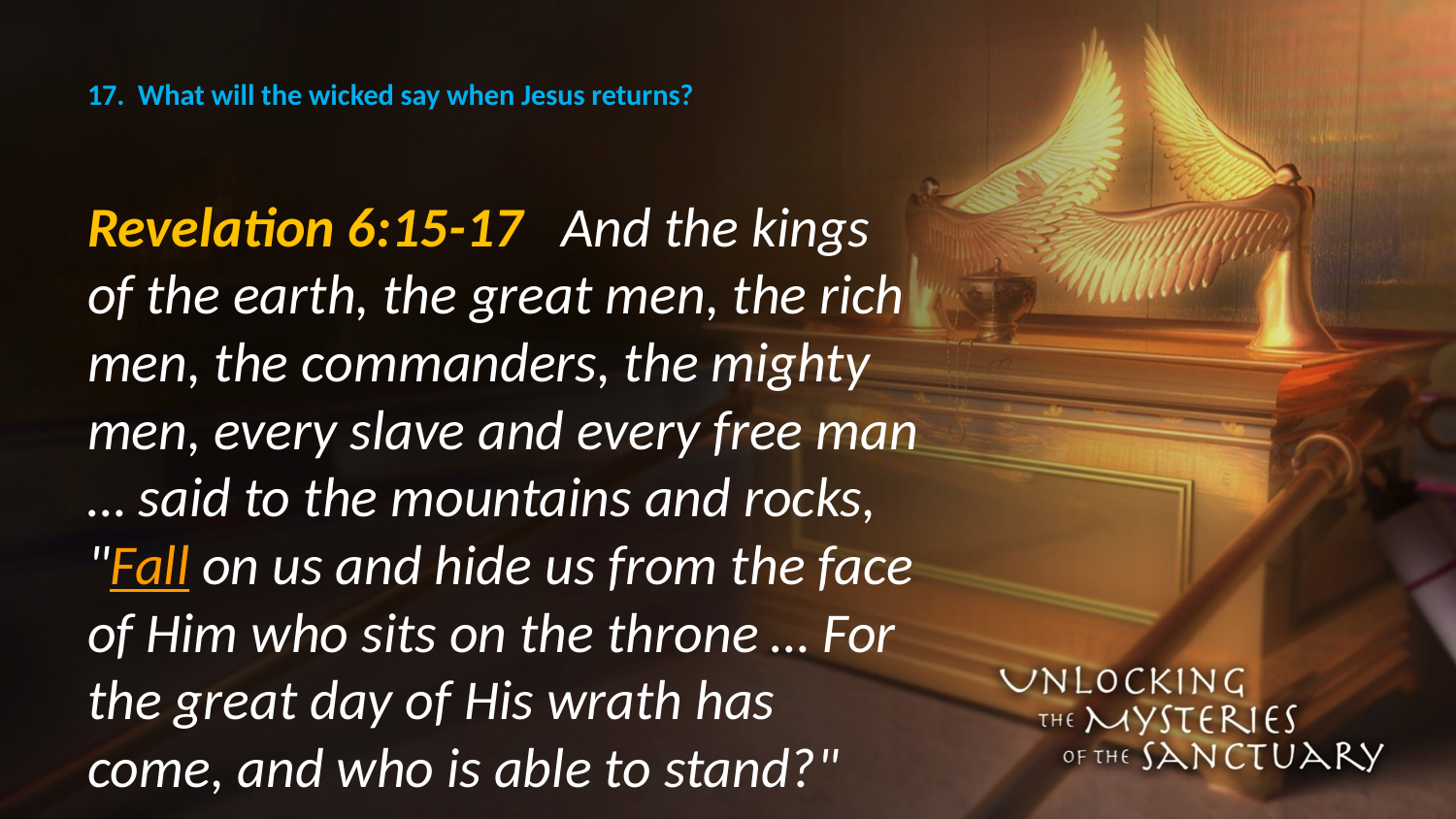

# 17.  What will the wicked say when Jesus returns?

Revelation 6:15-17   And the kings of the earth, the great men, the rich men, the commanders, the mighty men, every slave and every free man … said to the mountains and rocks, "Fall on us and hide us from the face of Him who sits on the throne … For the great day of His wrath has come, and who is able to stand?"